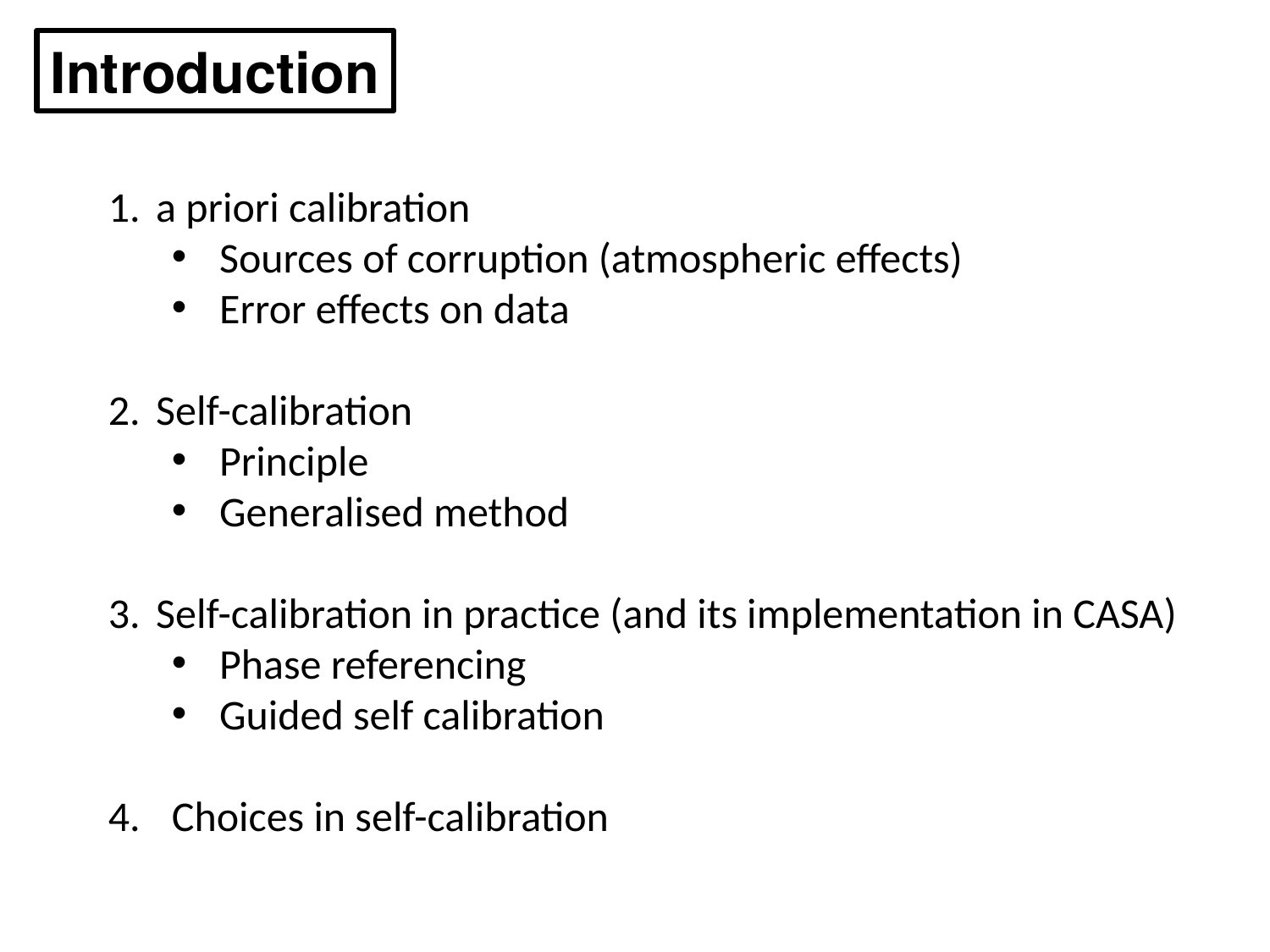

Introduction
a priori calibration
Sources of corruption (atmospheric effects)
Error effects on data

Self-calibration
Principle
Generalised method

Self-calibration in practice (and its implementation in CASA)
Phase referencing
Guided self calibration

Choices in self-calibration